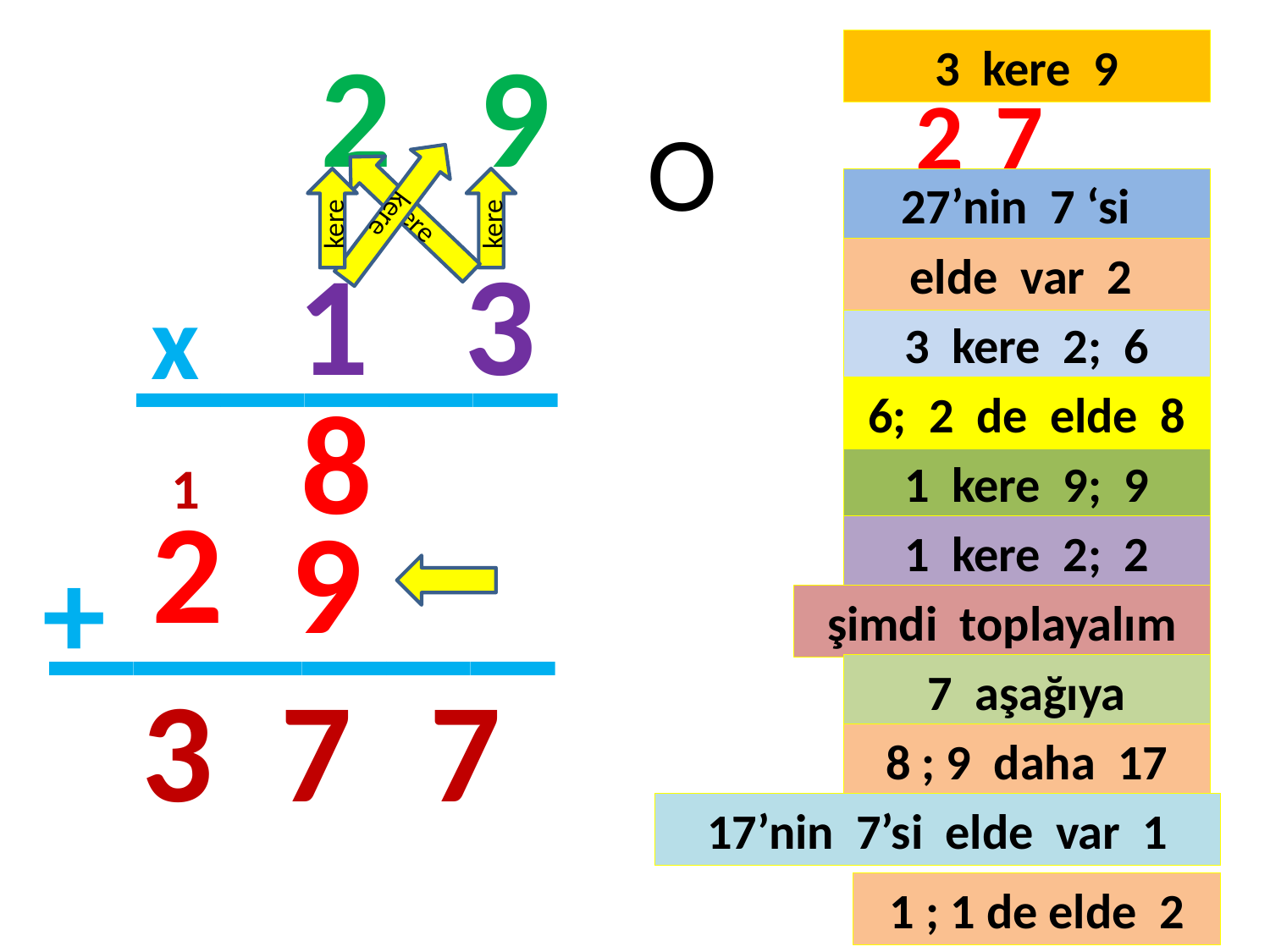

2
9
3  kere  9

2
7
O
kere
kere
kere
kere
27’nin  7 ‘si
_____
1   3
elde  var  2
x
#

3  kere  2;  6
8
6;  2  de  elde  8

1

1  kere  9;  9
______
2
9
1  kere  2;  2
+

şimdi  toplayalım
3
7
7
7  aşağıya
8 ; 9  daha  17
17’nin  7’si  elde  var  1
1 ; 1 de elde  2